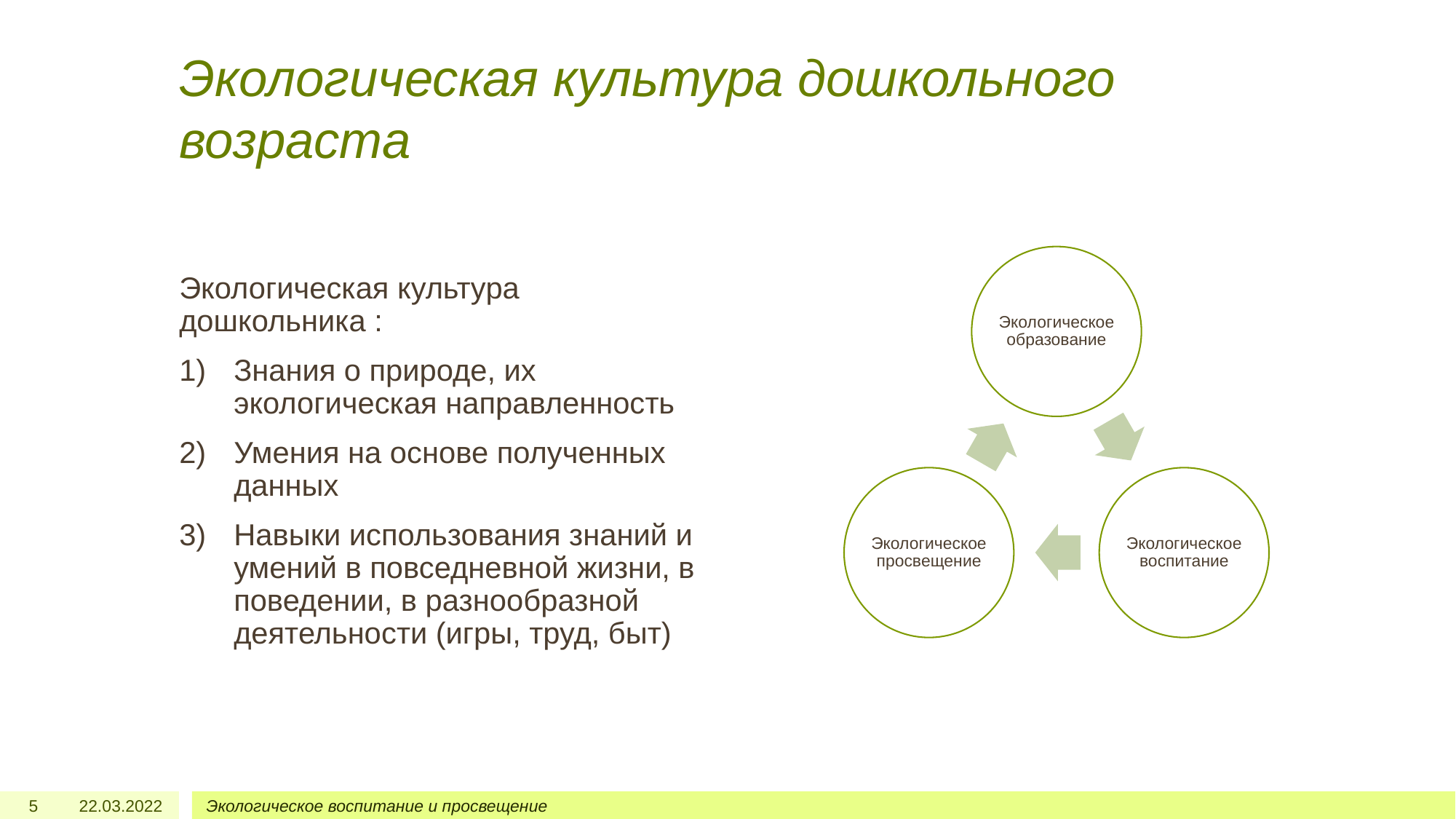

# Экологическая культура дошкольного возраста
Экологическое образование

Экологическое воспитание

Экологическое просвещение

Экологическая культура дошкольника :
Знания о природе, их экологическая направленность
Умения на основе полученных данных
Навыки использования знаний и умений в повседневной жизни, в поведении, в разнообразной деятельности (игры, труд, быт)
5
22.03.2022
Экологическое воспитание и просвещение